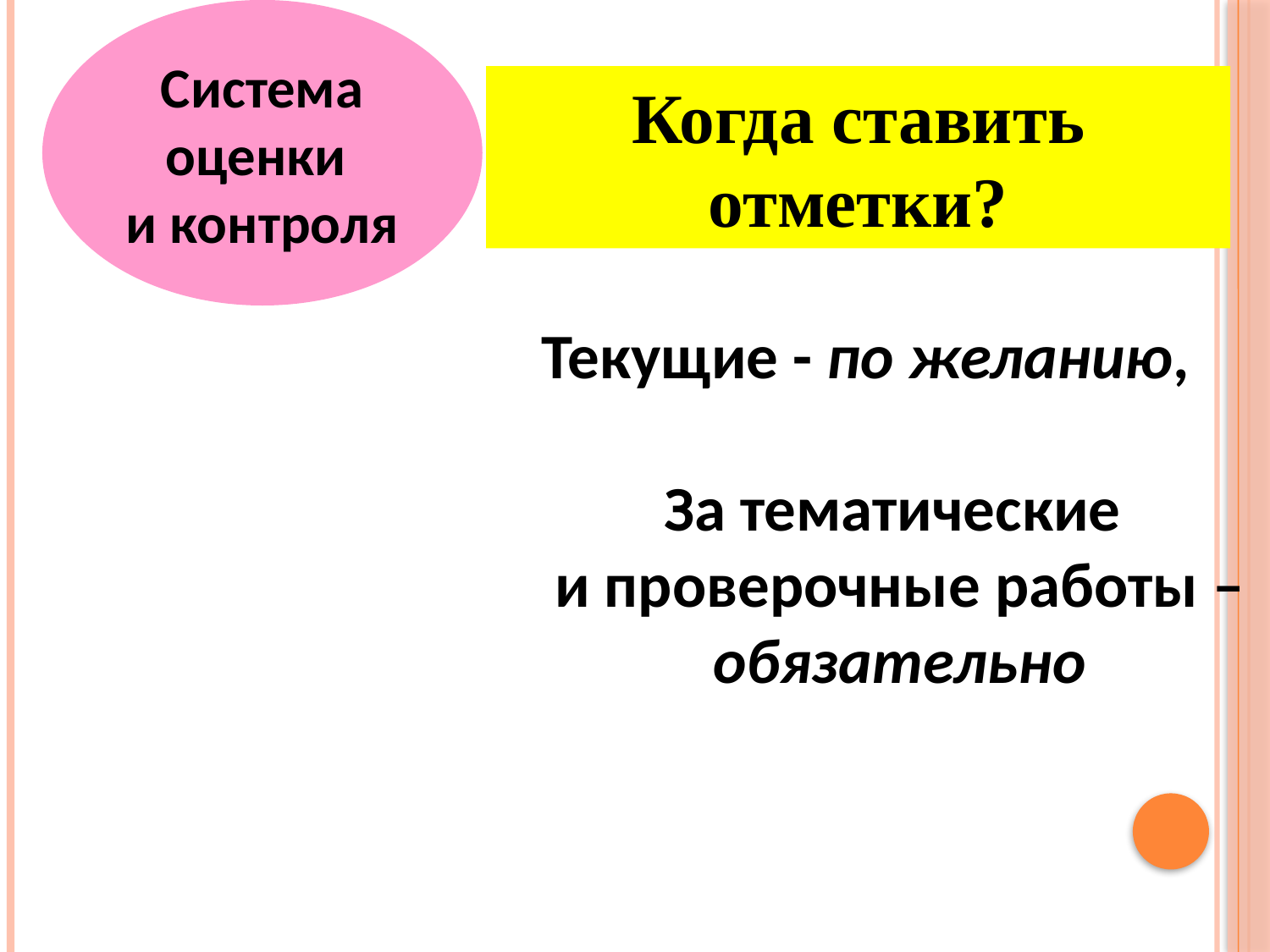

Система оценки
и контроля
Когда ставить отметки?

Текущие - по желанию,

За тематические
и проверочные работы – обязательно